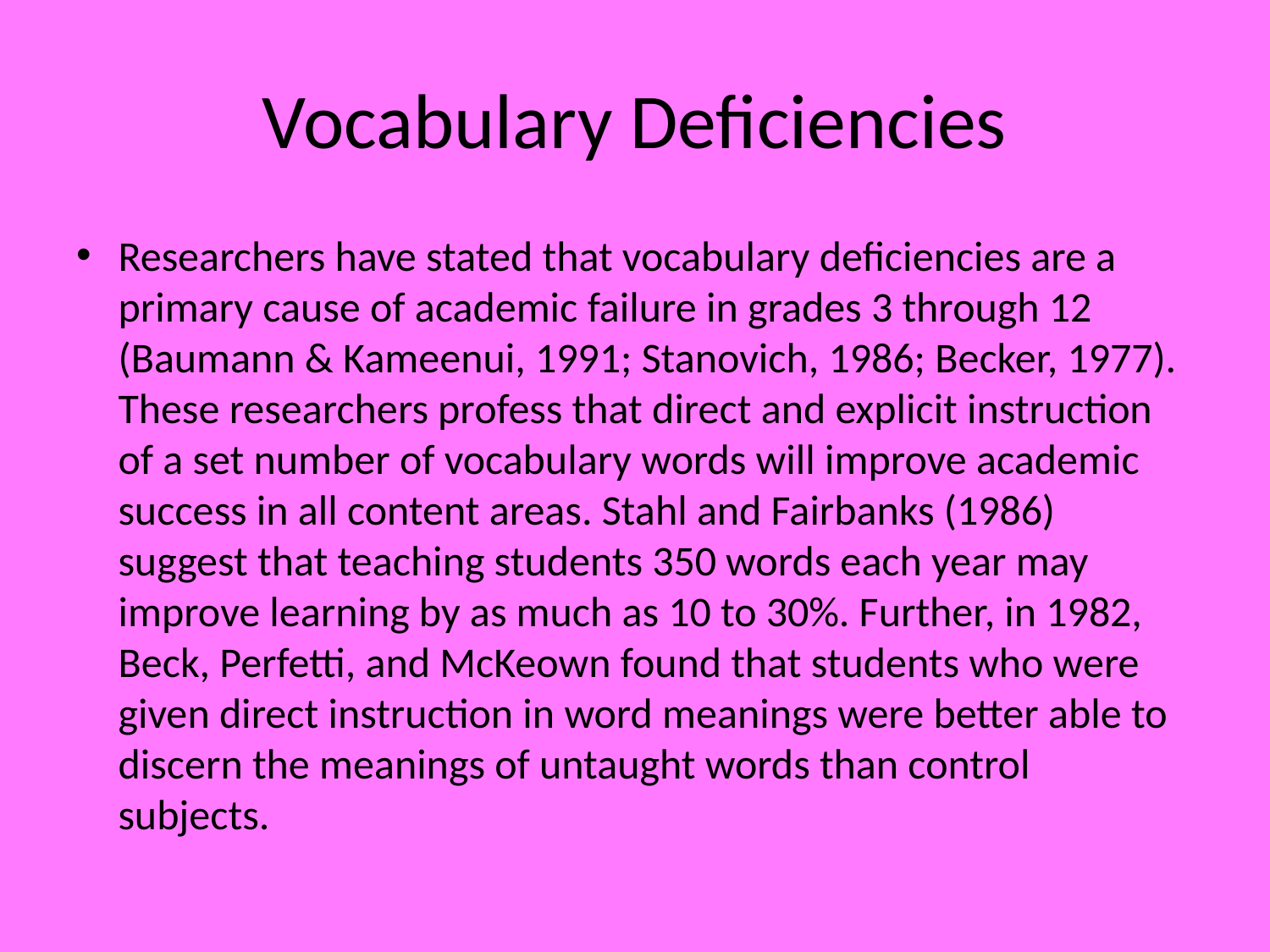

# Vocabulary Deficiencies
Researchers have stated that vocabulary deficiencies are a primary cause of academic failure in grades 3 through 12 (Baumann & Kameenui, 1991; Stanovich, 1986; Becker, 1977). These researchers profess that direct and explicit instruction of a set number of vocabulary words will improve academic success in all content areas. Stahl and Fairbanks (1986) suggest that teaching students 350 words each year may improve learning by as much as 10 to 30%. Further, in 1982, Beck, Perfetti, and McKeown found that students who were given direct instruction in word meanings were better able to discern the meanings of untaught words than control subjects.